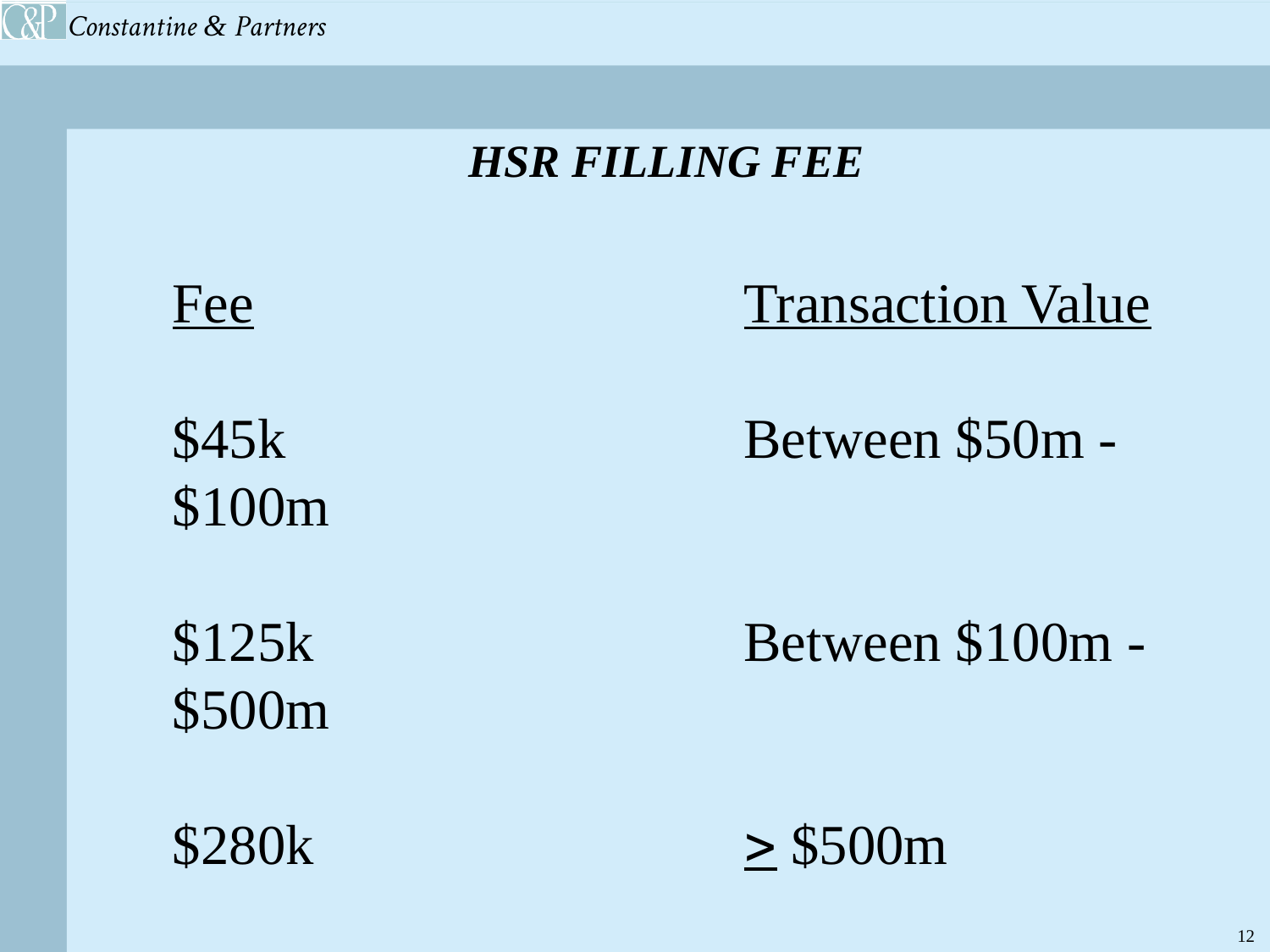

HSR FILLING FEE
Fee	Transaction Value

$45k	Between $50m - $100m

$125k	Between $100m - $500m

$280k	> $500m